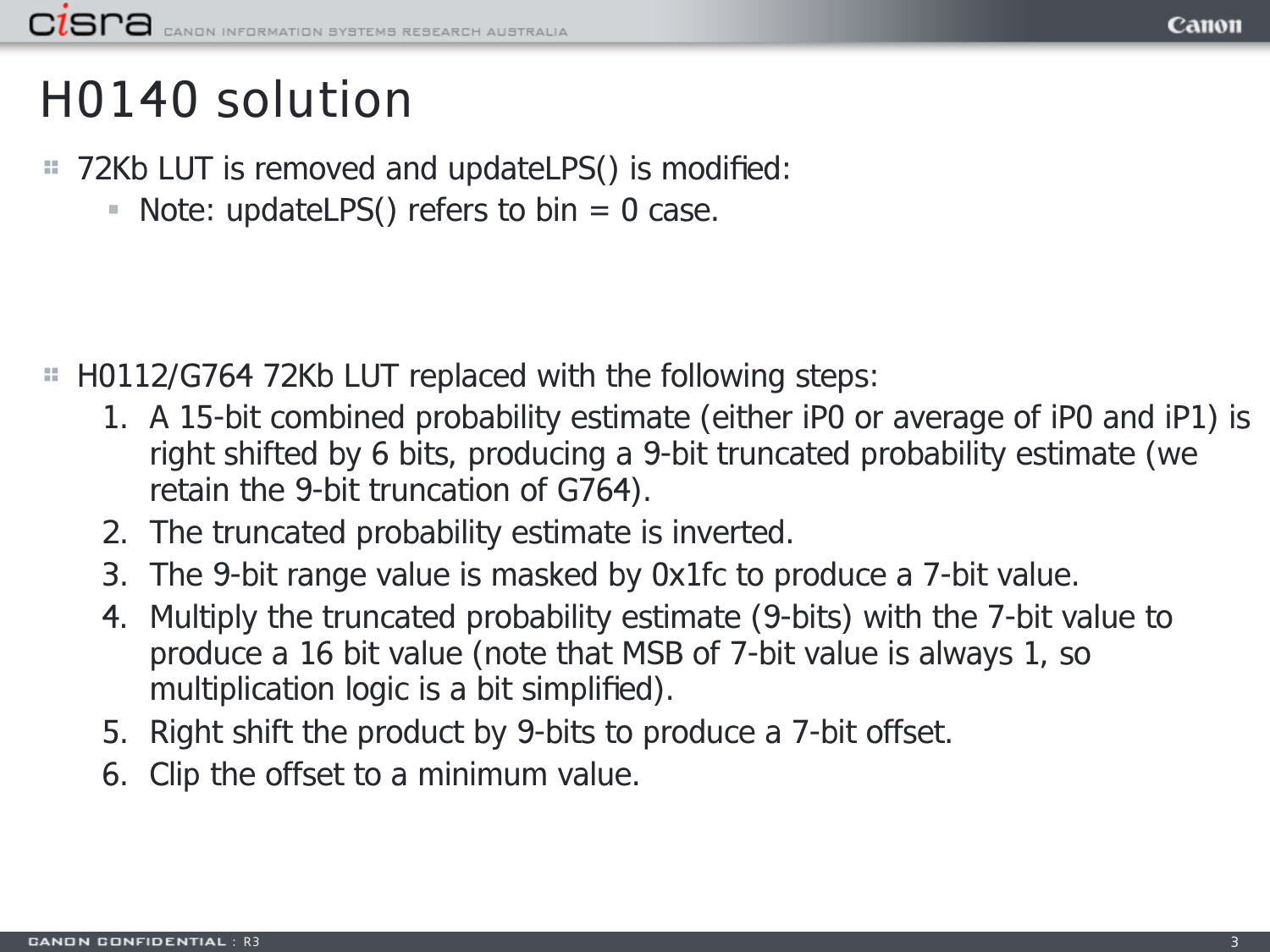

# H0140 solution
72Kb LUT is removed and updateLPS() is modified:
Note: updateLPS() refers to bin = 0 case.

H0112/G764 72Kb LUT replaced with the following steps:
A 15-bit combined probability estimate (either iP0 or average of iP0 and iP1) is right shifted by 6 bits, producing a 9-bit truncated probability estimate (we retain the 9-bit truncation of G764).
The truncated probability estimate is inverted.
The 9-bit range value is masked by 0x1fc to produce a 7-bit value.
Multiply the truncated probability estimate (9-bits) with the 7-bit value to produce a 16 bit value (note that MSB of 7-bit value is always 1, so multiplication logic is a bit simplified).
Right shift the product by 9-bits to produce a 7-bit offset.
Clip the offset to a minimum value.

3